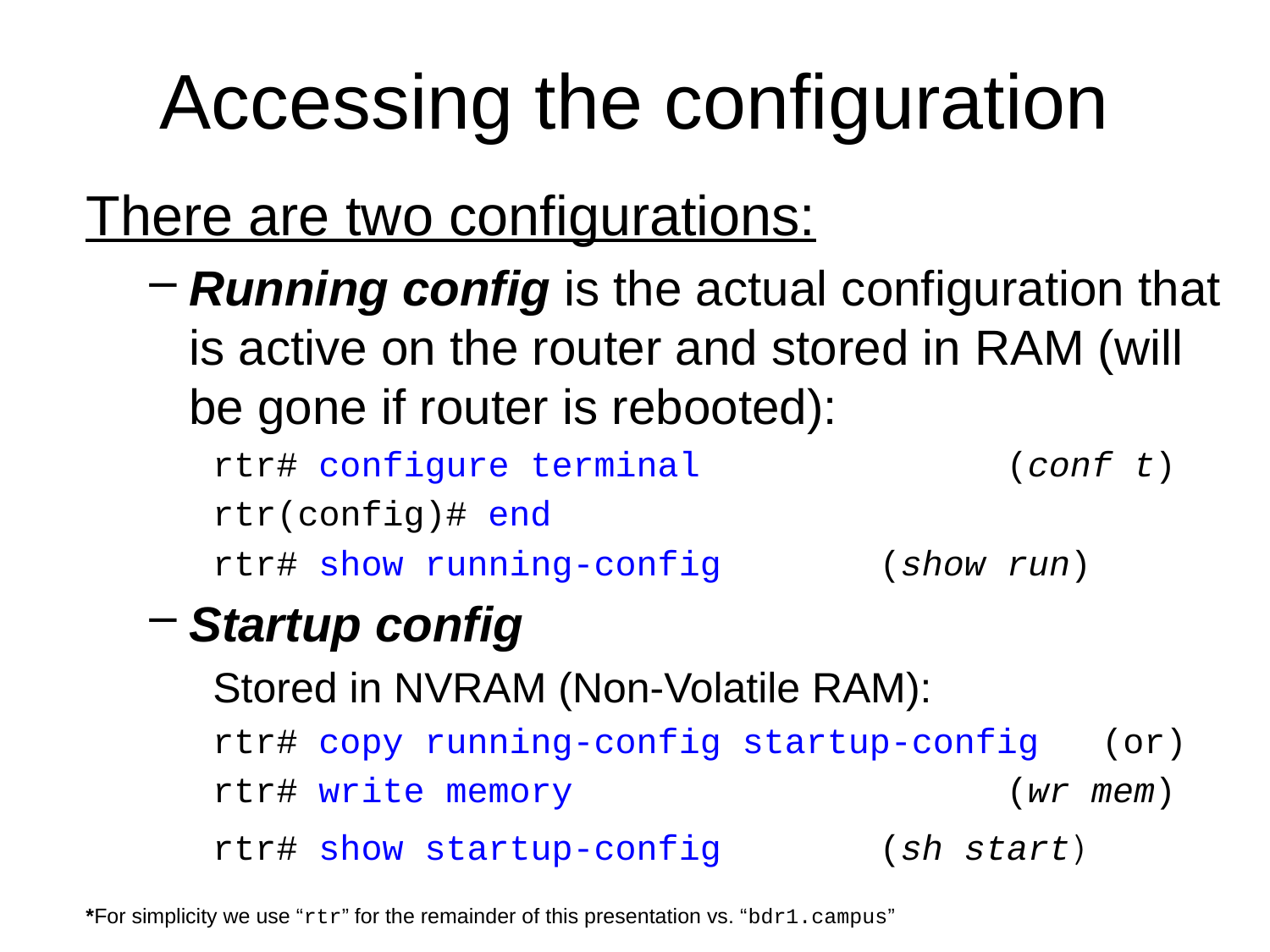

# Accessing the configuration
There are two configurations:
Running config is the actual configuration that is active on the router and stored in RAM (will be gone if router is rebooted):
rtr# configure terminal			(conf t)
rtr(config)# end
rtr# show running-config      	(show run)
Startup config
Stored in NVRAM (Non-Volatile RAM):
rtr# copy running-config startup-config   (or)
rtr# write memory				(wr mem)
rtr# show startup-config		(sh start)

*For simplicity we use “rtr” for the remainder of this presentation vs. “bdr1.campus”